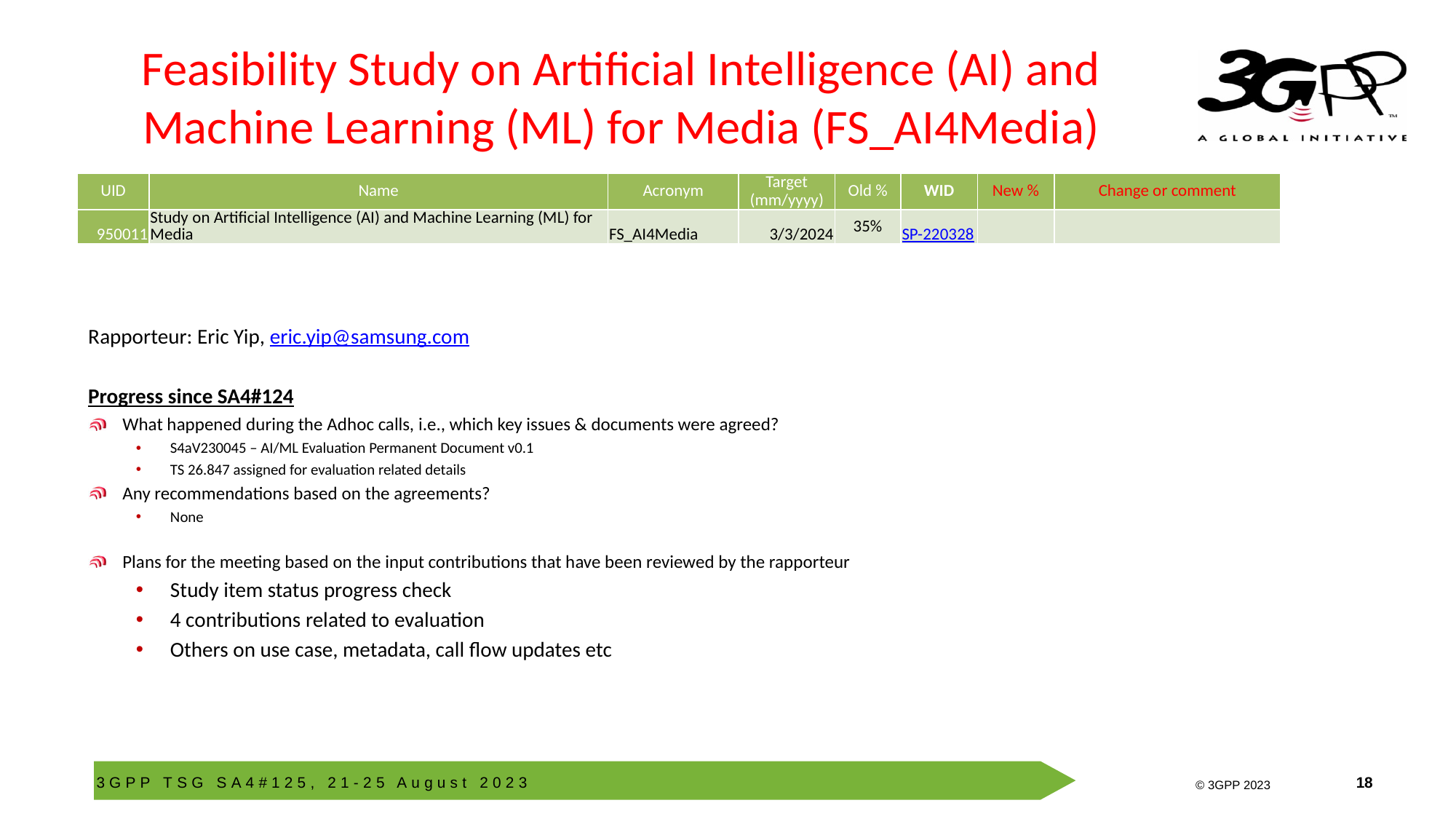

# Feasibility Study on Artificial Intelligence (AI) and Machine Learning (ML) for Media (FS_AI4Media)
| UID | Name | Acronym | Target (mm/yyyy) | Old % | WID | New % | Change or comment |
| --- | --- | --- | --- | --- | --- | --- | --- |
| 950011 | Study on Artificial Intelligence (AI) and Machine Learning (ML) for Media | FS\_AI4Media | 3/3/2024 | 35% | SP-220328 |  |  |
Rapporteur: Eric Yip, eric.yip@samsung.com

Progress since SA4#124
What happened during the Adhoc calls, i.e., which key issues & documents were agreed?
S4aV230045 – AI/ML Evaluation Permanent Document v0.1
TS 26.847 assigned for evaluation related details
Any recommendations based on the agreements?
None

Plans for the meeting based on the input contributions that have been reviewed by the rapporteur
Study item status progress check
4 contributions related to evaluation
Others on use case, metadata, call flow updates etc